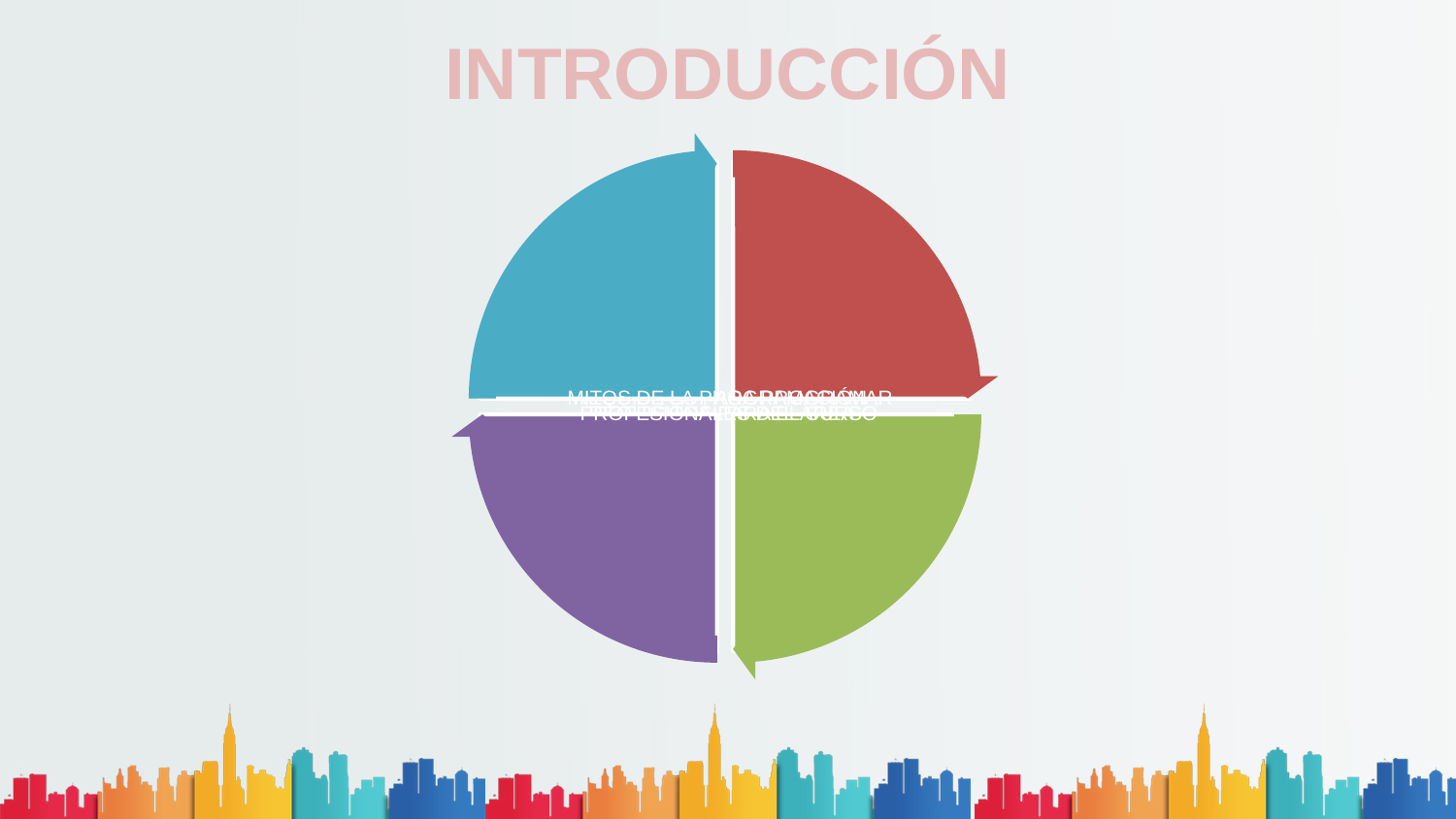

# INTRODUCCIÓN
REQUISITOS PARA PROGRAMAR
REQUISITOS PARA EL CURSO
PROFESIONALES DEL ÁREA
MITOS DE LA PROGRAMACIÓN